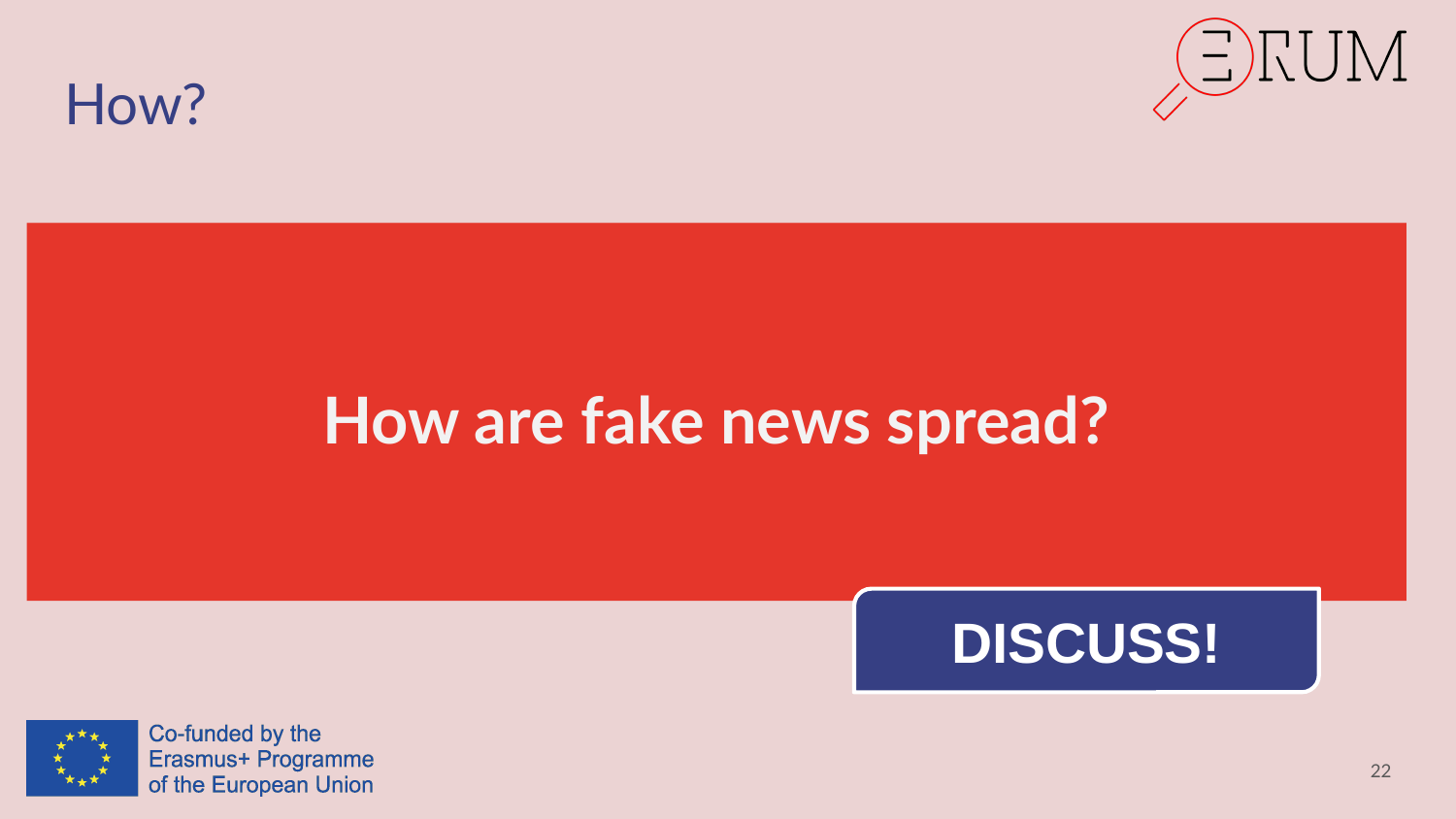

# How?
How are fake news spread?
DISCUSS!
22